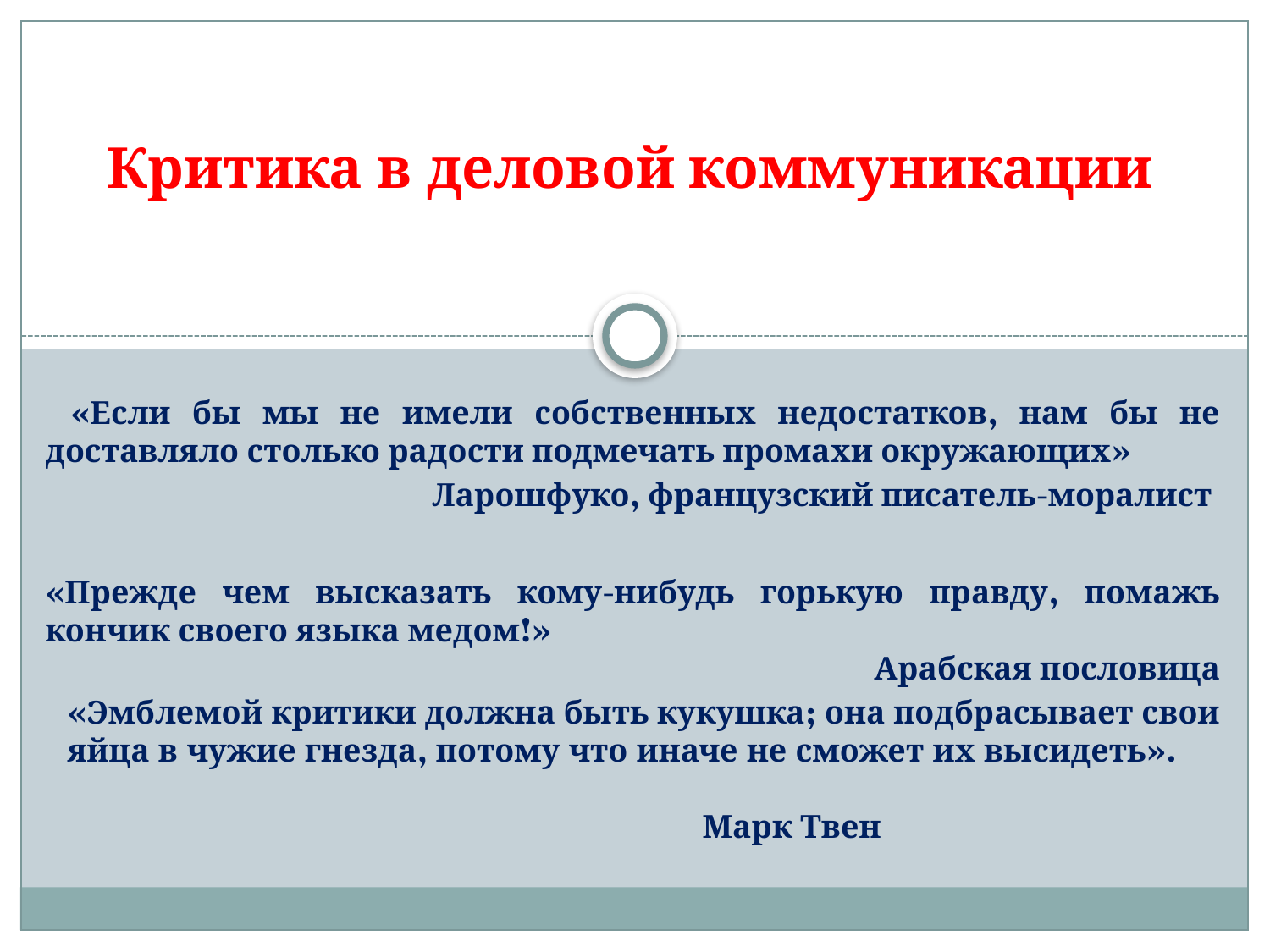

# Критика в деловой коммуникации
 «Если бы мы не имели собственных недостатков, нам бы не доставляло столько радости подмечать промахи окружающих»
Ларошфуко, французский писатель-моралист

«Прежде чем высказать кому-нибудь горькую правду, помажь кончик своего языка медом!»
Арабская пословица

«Эмблемой критики должна быть кукушка; она подбрасывает свои яйца в чужие гнезда, потому что иначе не сможет их высидеть».    						                                                   				  		Марк Твен